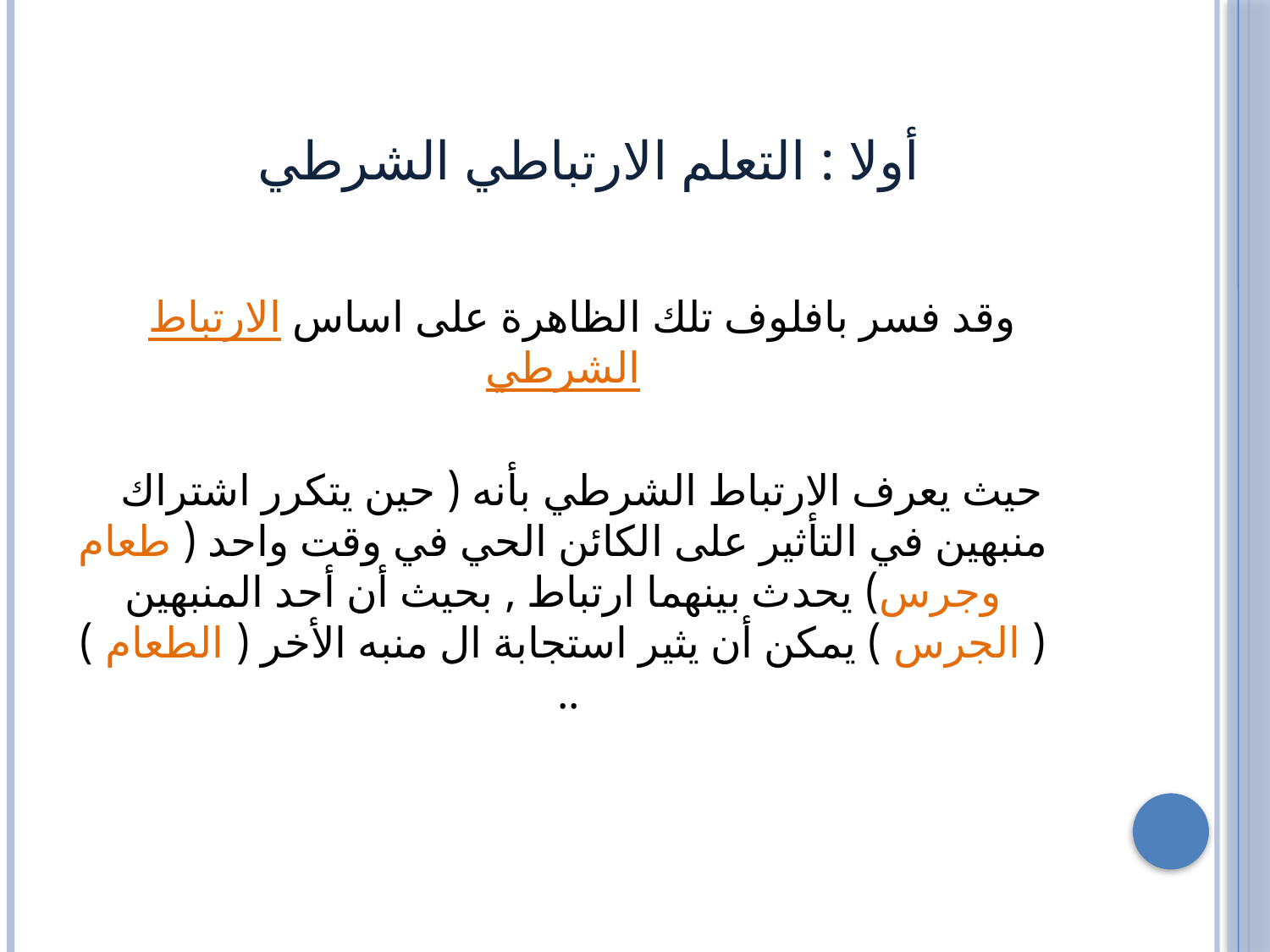

# أولا : التعلم الارتباطي الشرطي

وقد فسر بافلوف تلك الظاهرة على اساس الارتباط الشرطي

حيث يعرف الارتباط الشرطي بأنه ( حين يتكرر اشتراك منبهين في التأثير على الكائن الحي في وقت واحد ( طعام وجرس) يحدث بينهما ارتباط , بحيث أن أحد المنبهين ( الجرس ) يمكن أن يثير استجابة ال منبه الأخر ( الطعام ) ..